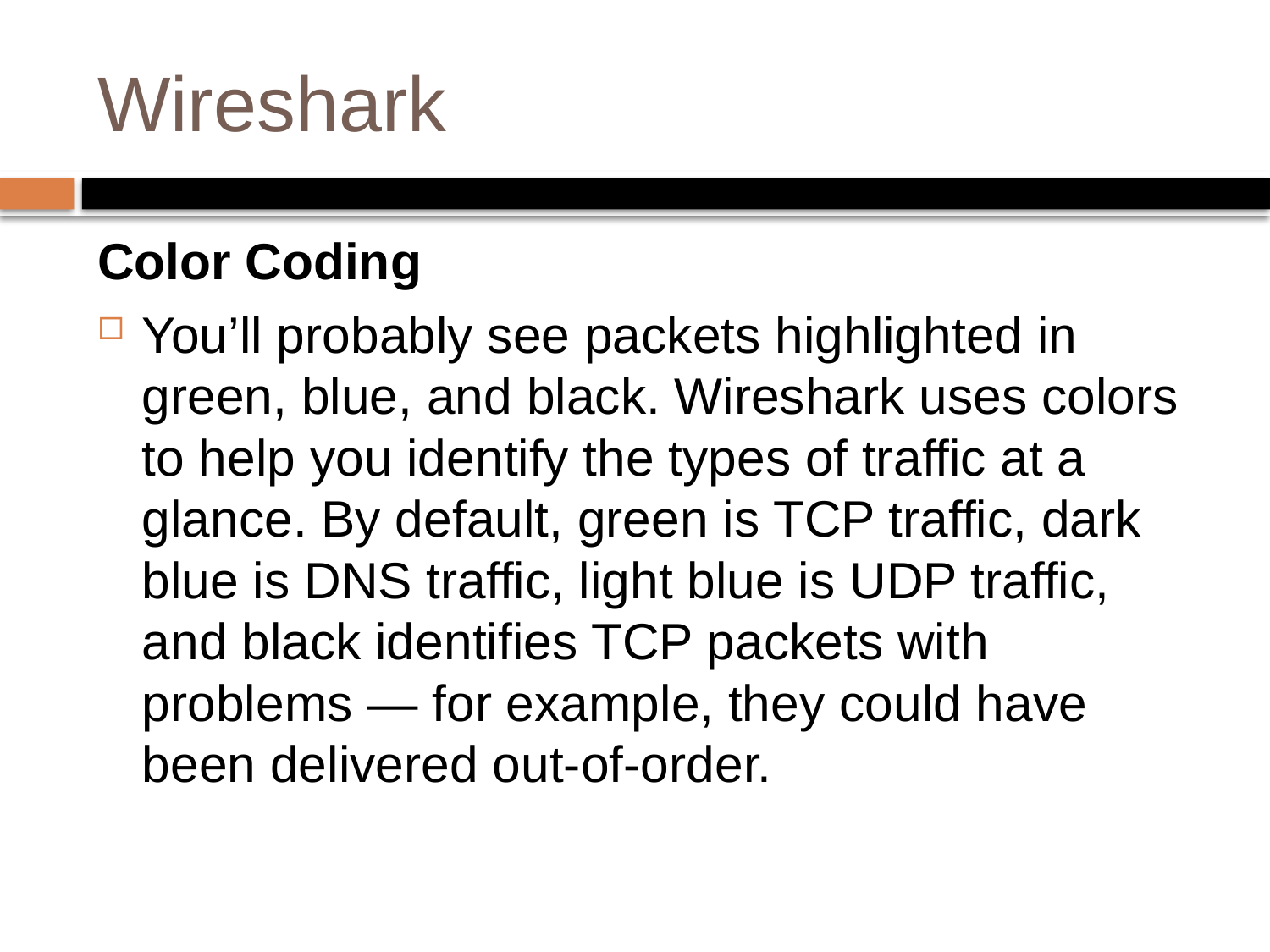

# Wireshark
Color Coding
You’ll probably see packets highlighted in green, blue, and black. Wireshark uses colors to help you identify the types of traffic at a glance. By default, green is TCP traffic, dark blue is DNS traffic, light blue is UDP traffic, and black identifies TCP packets with problems — for example, they could have been delivered out-of-order.